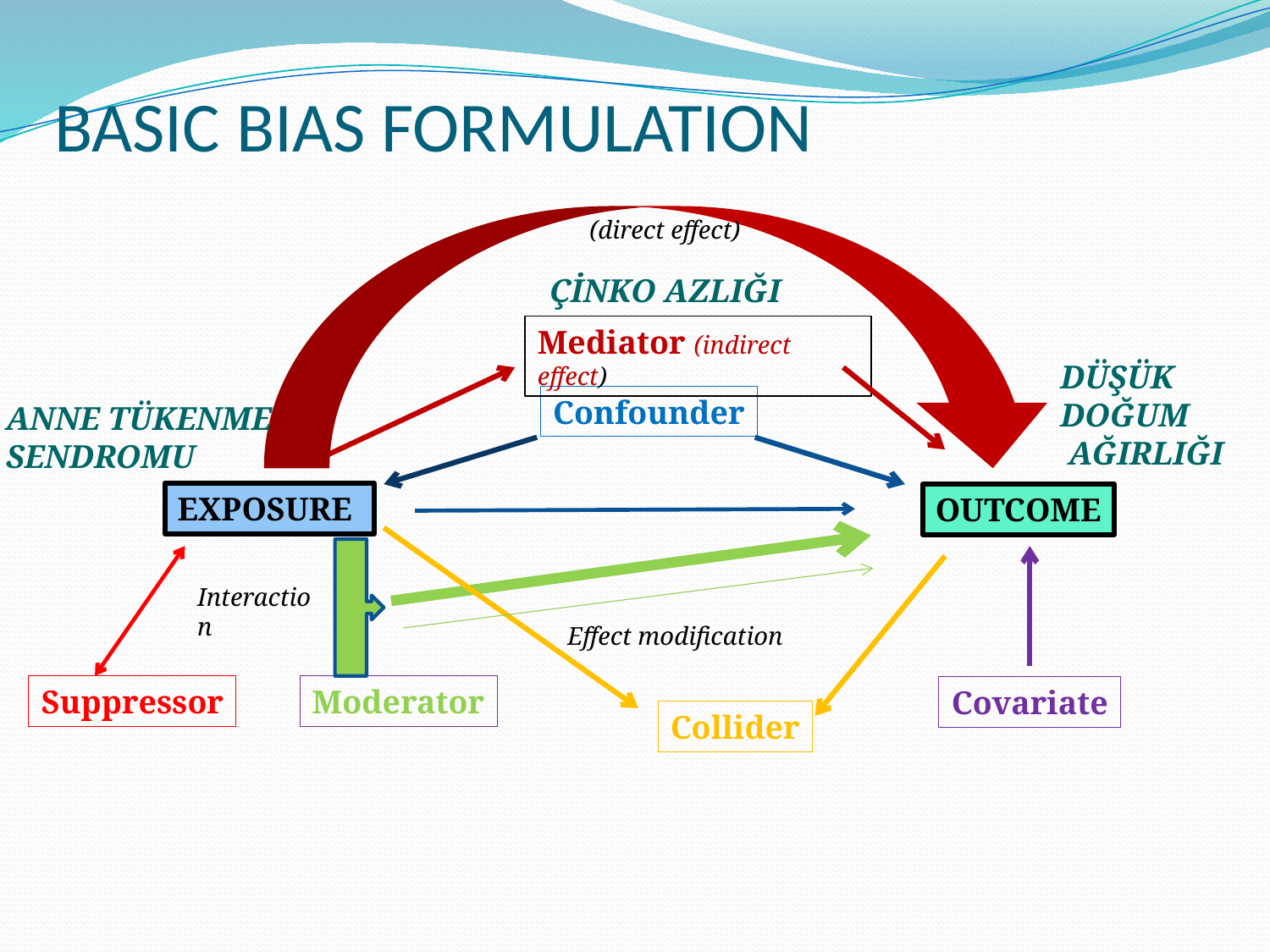

# BASIC BIAS FORMULATION

(direct effect)
ÇİNKO AZLIĞI
Mediator (indirect effect)
DÜŞÜK
DOĞUM
 AĞIRLIĞI
Confounder
ANNE TÜKENME
SENDROMU
EXPOSURE
OUTCOME

Interaction
Effect modification
Suppressor
Moderator
Covariate
Collider